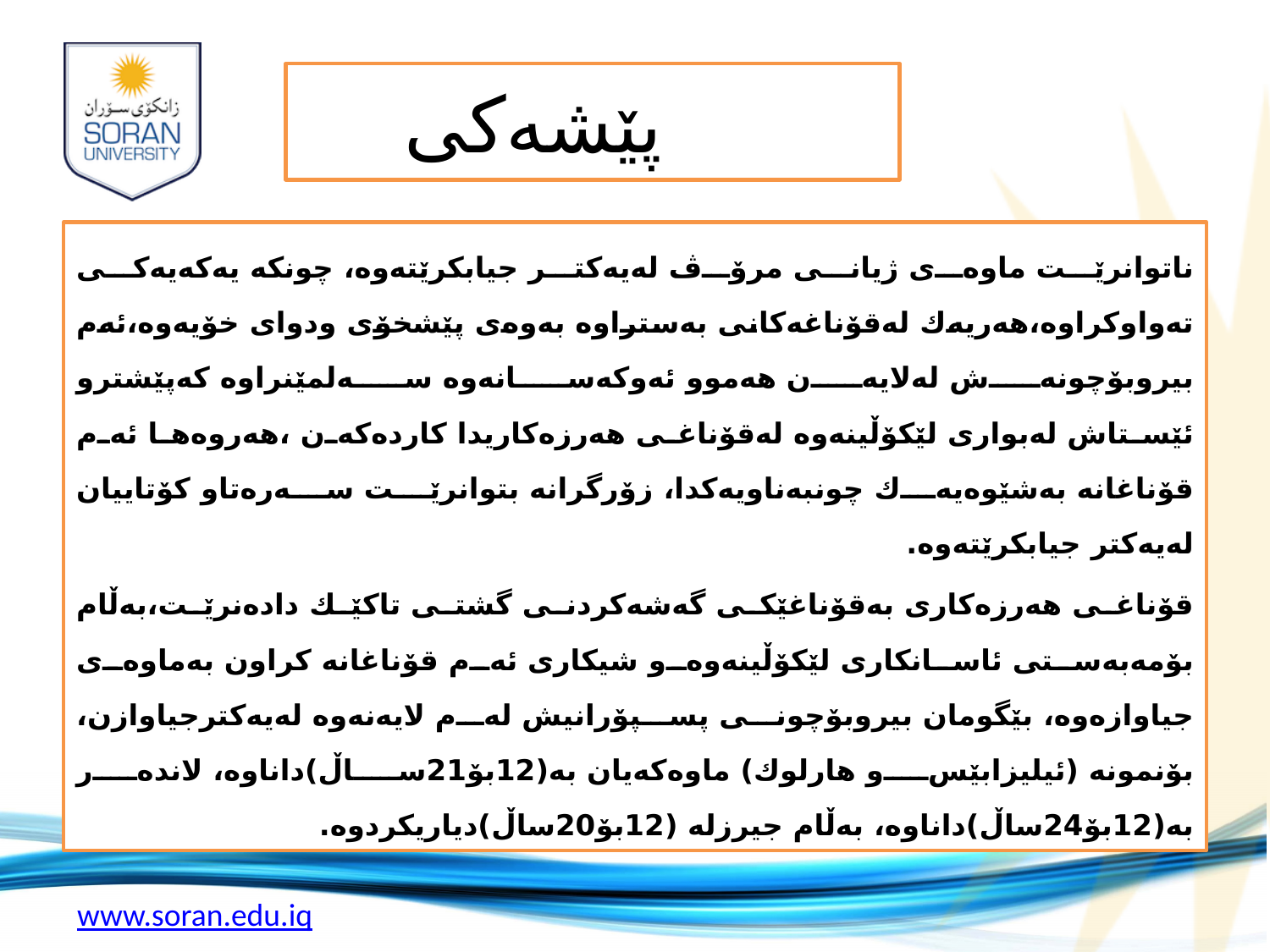

# پێشه‌کی
ناتوانرێت ماوه‌ی ژیانی مرۆڤ له‌یه‌كتر جیابكرێته‌وه‌، چونكه‌ یه‌كه‌یه‌كی ته‌واوكراوه‌،هه‌ریه‌ك له‌قۆناغه‌كانی به‌ستراوه‌ به‌وه‌ی پێشخۆی ودوای خۆیه‌وه‌،ئه‌م بیروبۆچونه‌ش له‌لایه‌ن هه‌موو ئه‌وكه‌سانه‌وه‌ سه‌لمێنراوه‌ كه‌پێشترو ئێستاش له‌بواری لێكۆڵینه‌وه‌ له‌قۆناغی هه‌رزه‌كاریدا كارده‌كه‌ن ،هه‌روه‌ها ئه‌م قۆناغانه‌ به‌شێوه‌یه‌ك چونبه‌ناویه‌كدا، زۆرگرانه‌ بتوانرێت سه‌ره‌تاو كۆتاییان له‌یه‌كتر جیابكرێته‌وه‌.
قۆناغی هه‌رزه‌كاری به‌قۆناغێکی گه‌شه‌كردنی گشتی تاكێك داده‌نرێت،به‌ڵام بۆمه‌به‌ستی ئاسانكاری لێكۆڵینه‌وه‌و شیکاری ئه‌م قۆناغانه‌ كراون به‌ماوه‌ی جیاوازه‌وه‌، بێگومان بیروبۆچونی پسپۆرانیش له‌م لایه‌نه‌وه‌ له‌یه‌كترجیاوازن، بۆنمونه‌ (ئیلیزابێس‌و هارلوك) ماوه‌كه‌یان به‌(12بۆ21ساڵ)داناوه‌، لانده‌ر به‌(12بۆ24ساڵ)داناوه‌، به‌ڵام جیرزله‌ (12بۆ20ساڵ)دیاریكردوه‌.